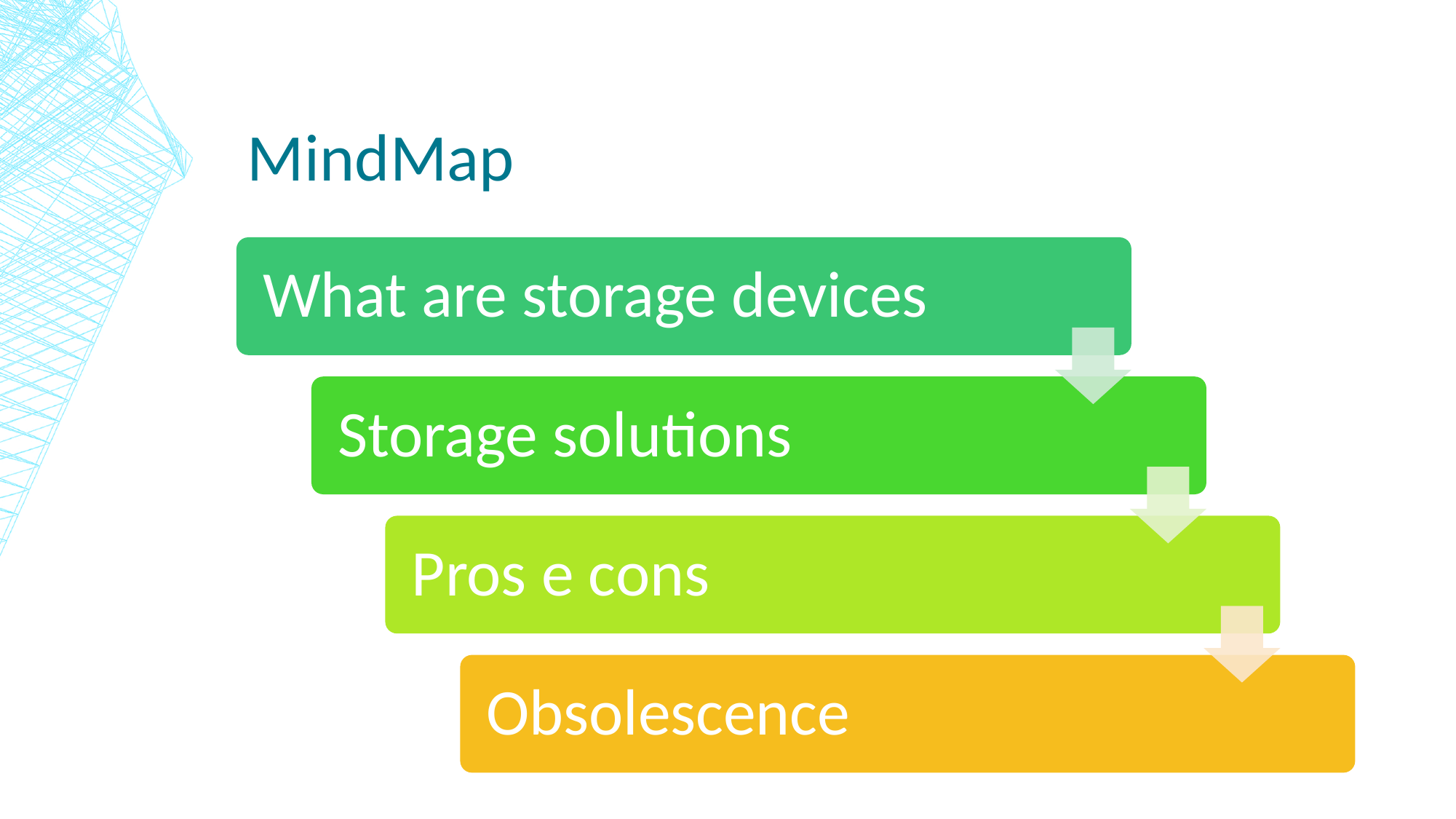

# MindMap
What are storage devices
Storage solutions
Pros e cons
Obsolescence